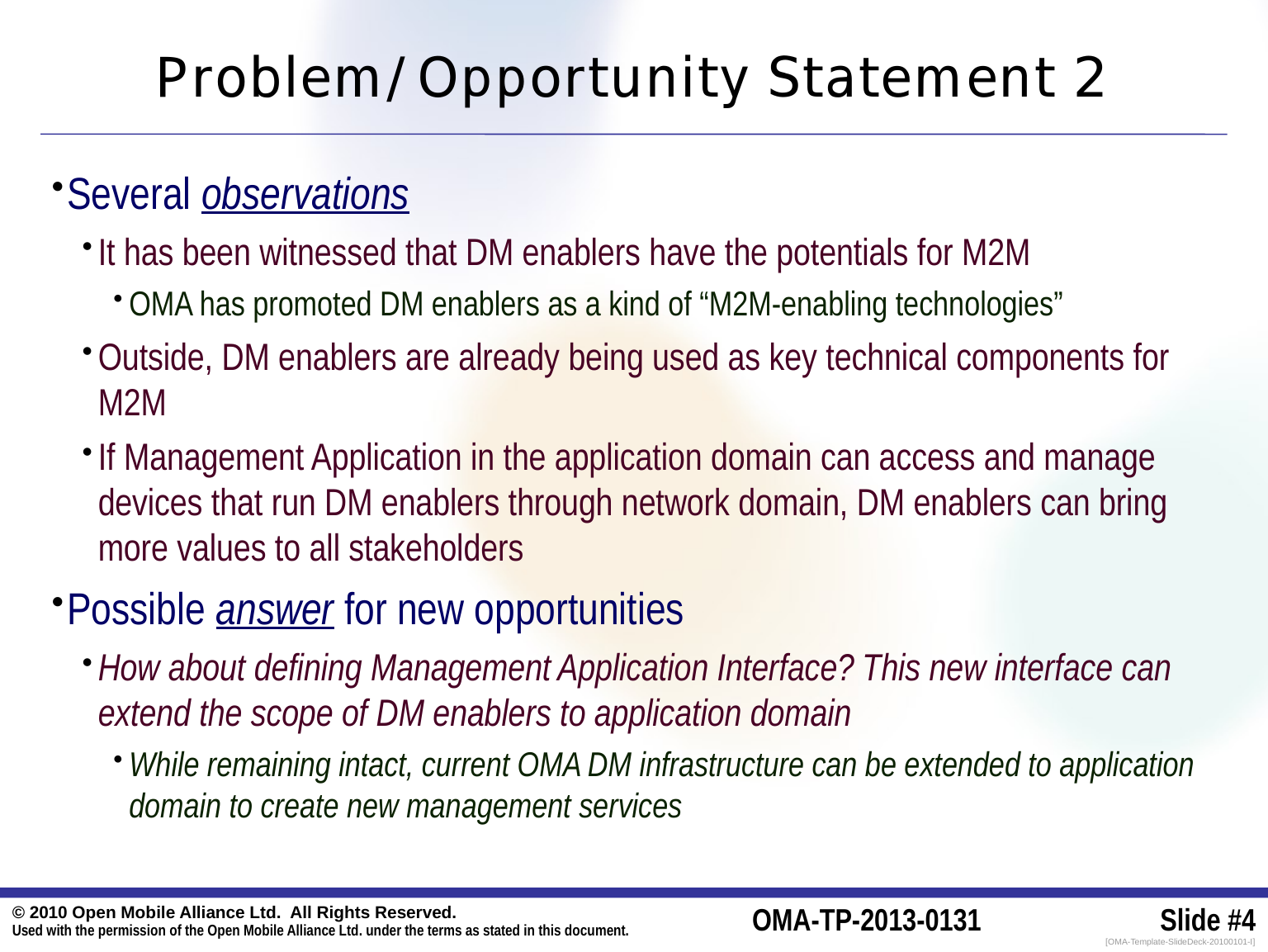

# Problem/Opportunity Statement 2
Several observations
It has been witnessed that DM enablers have the potentials for M2M
OMA has promoted DM enablers as a kind of “M2M-enabling technologies”
Outside, DM enablers are already being used as key technical components for M2M
If Management Application in the application domain can access and manage devices that run DM enablers through network domain, DM enablers can bring more values to all stakeholders
Possible answer for new opportunities
How about defining Management Application Interface? This new interface can extend the scope of DM enablers to application domain
While remaining intact, current OMA DM infrastructure can be extended to application domain to create new management services